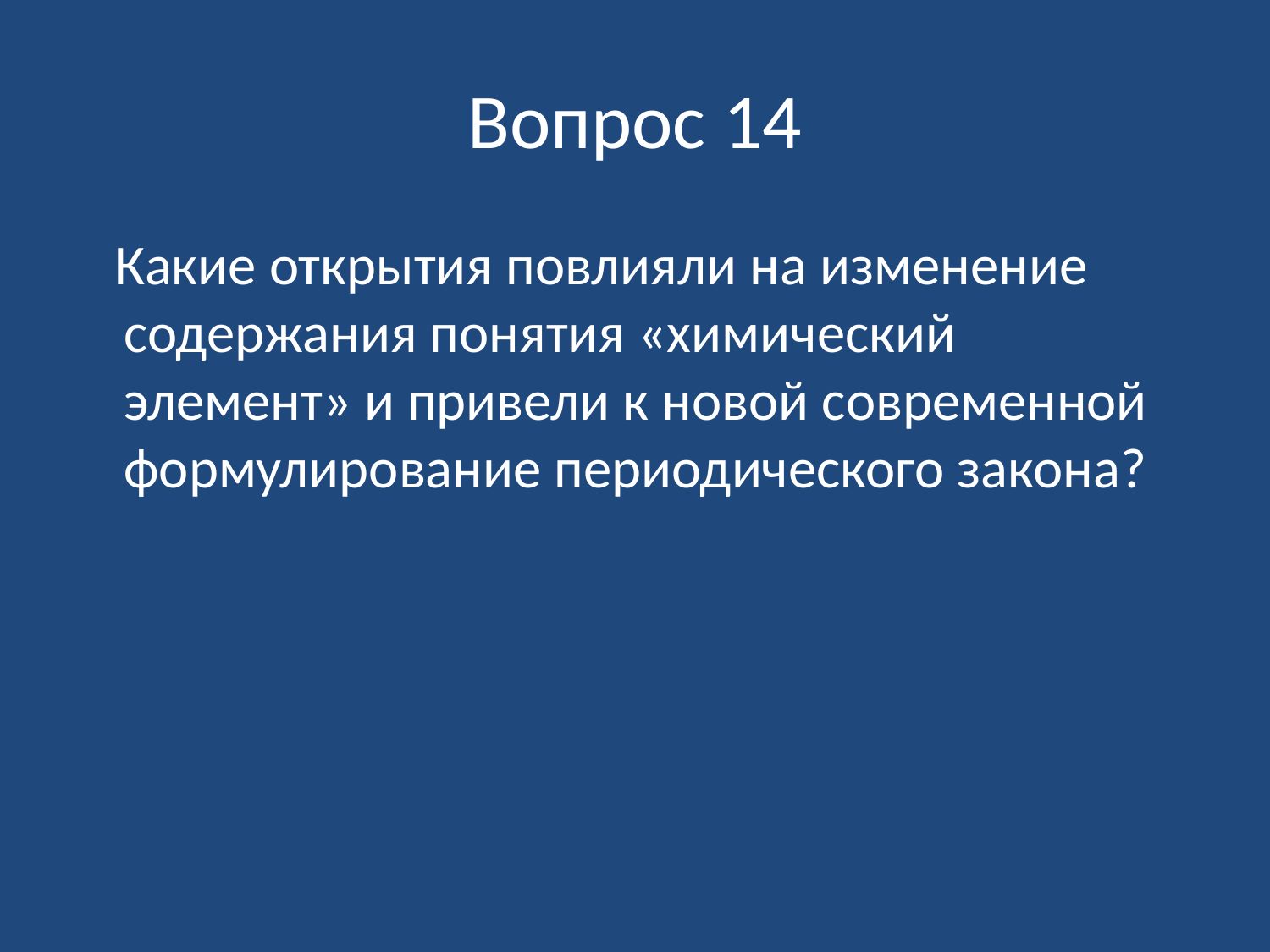

# Вопрос 14
   Какие открытия повлияли на изменение содержания понятия «химический элемент» и привели к новой современной формулирование периодического закона?